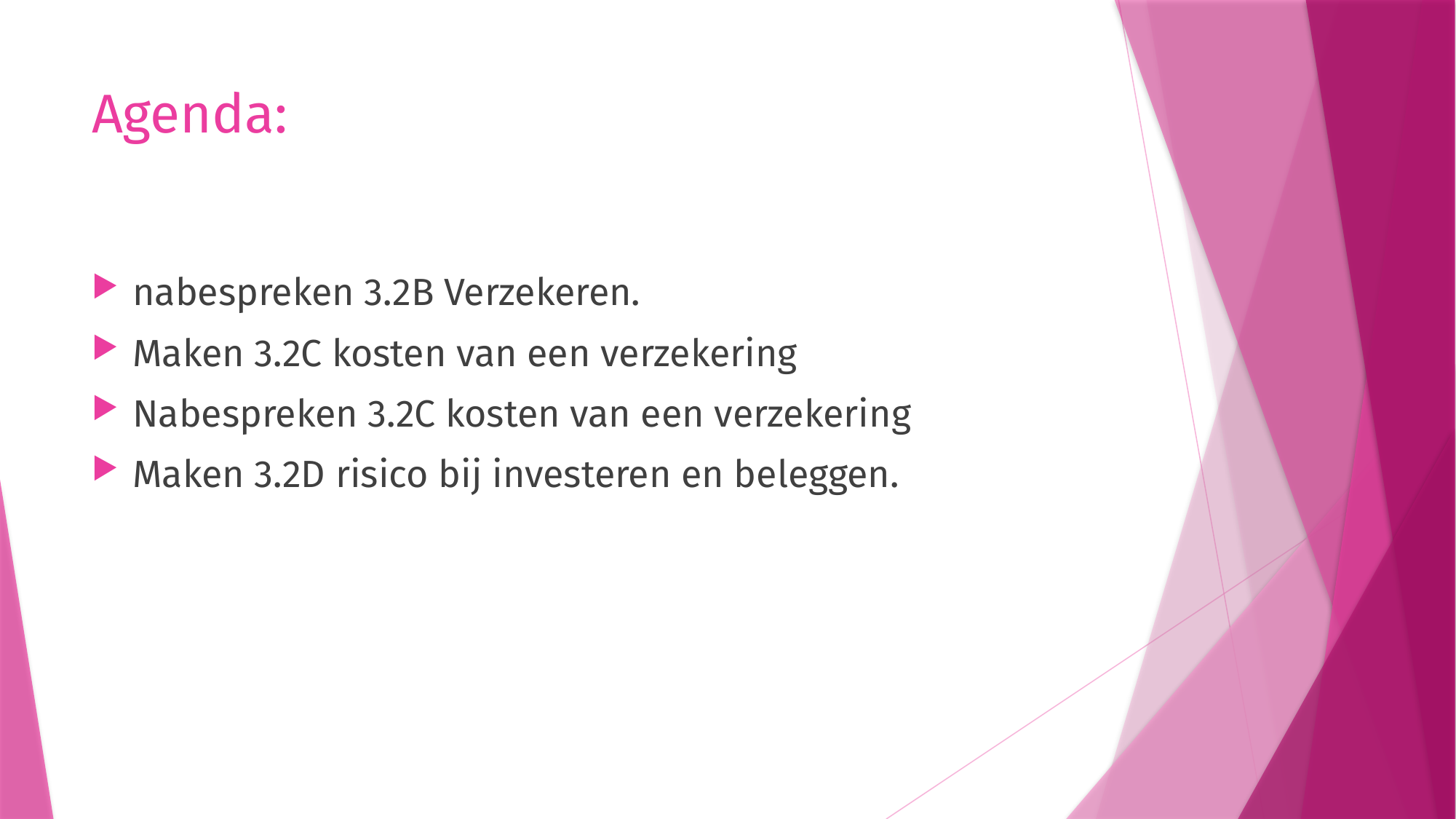

# Agenda:
nabespreken 3.2B Verzekeren.
Maken 3.2C kosten van een verzekering
Nabespreken 3.2C kosten van een verzekering
Maken 3.2D risico bij investeren en beleggen.